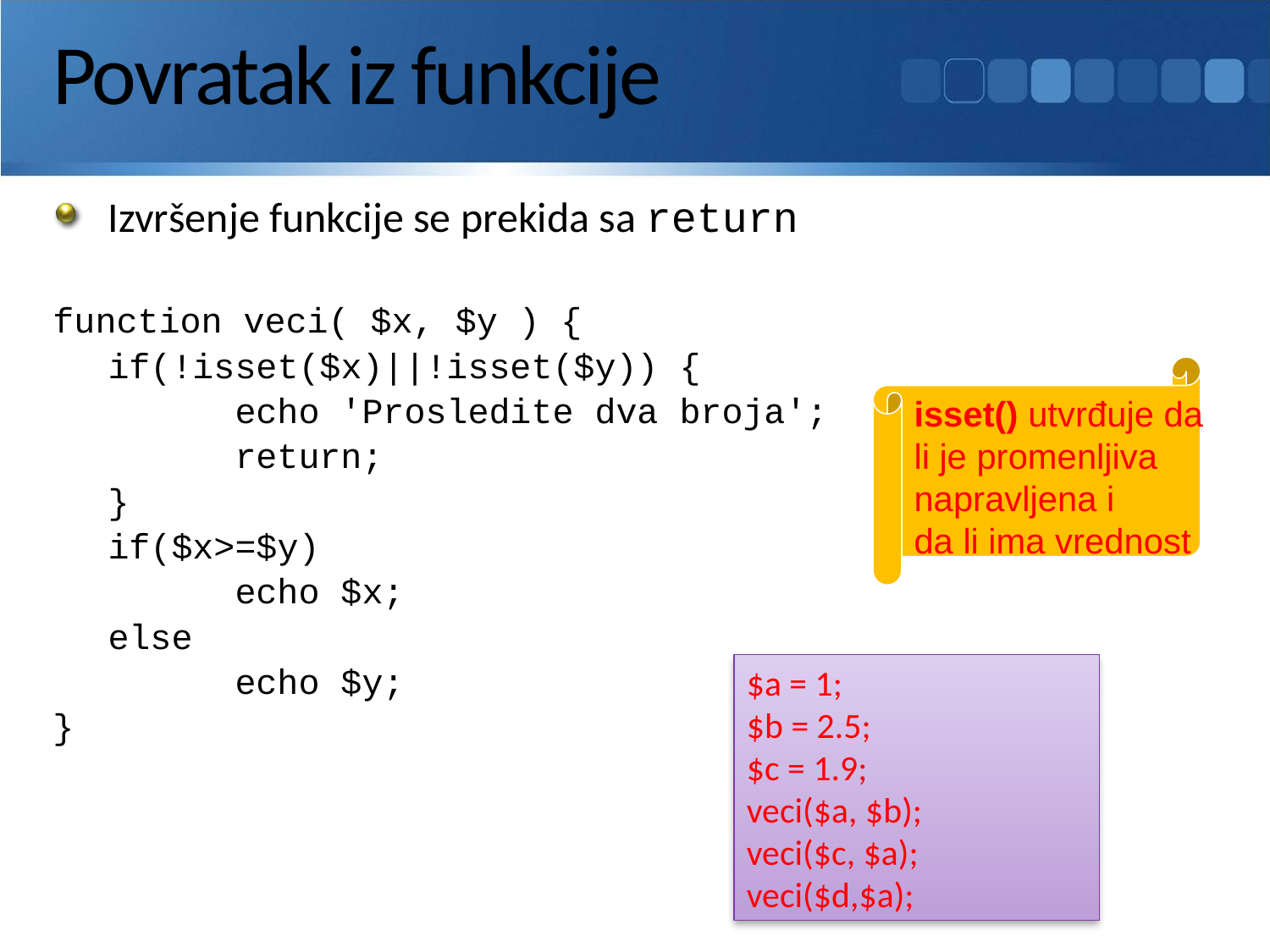

# Povratak iz funkcije
Izvršenje funkcije se prekida sa return

function veci( $x, $y ) {
	if(!isset($x)||!isset($y)) {
		echo 'Prosledite dva broja';
		return;
	}
	if($x>=$y)
		echo $x;
	else
		echo $y;
}
isset() utvrđuje da
li je promenljiva
napravljena i
da li ima vrednost
$a = 1;
$b = 2.5;
$c = 1.9;
veci($a, $b);
veci($c, $a);
veci($d,$a);
184